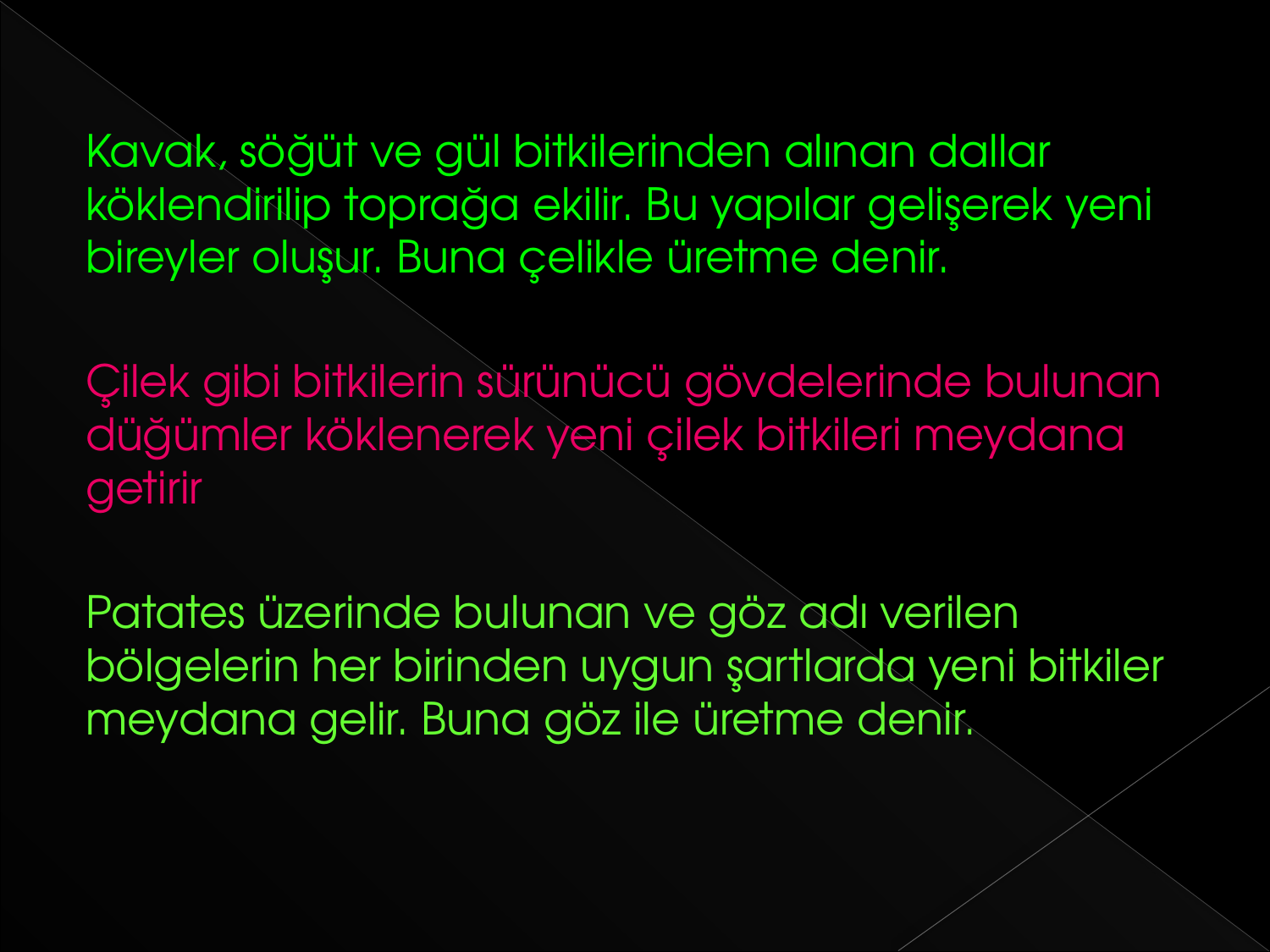

Kavak, söğüt ve gül bitkilerinden alınan dallar köklendirilip toprağa ekilir. Bu yapılar gelişerek yeni bireyler oluşur. Buna çelikle üretme denir.

Çilek gibi bitkilerin sürünücü gövdelerinde bulunan düğümler köklenerek yeni çilek bitkileri meydana getirir

Patates üzerinde bulunan ve göz adı verilen bölgelerin her birinden uygun şartlarda yeni bitkiler meydana gelir. Buna göz ile üretme denir.